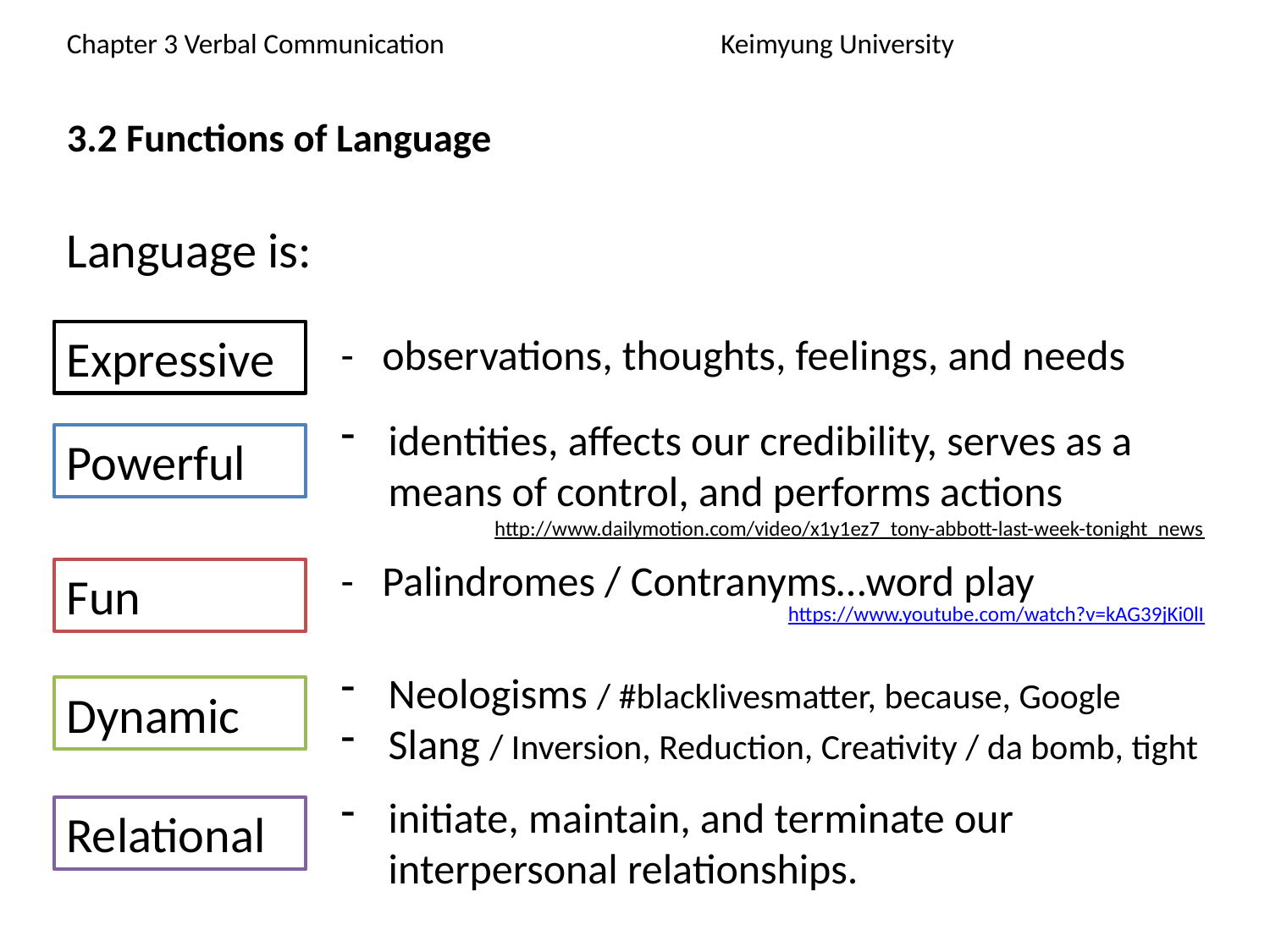

Chapter 3 Verbal Communication			   Keimyung University
3.2 Functions of Language
Language is:
Expressive
-   observations, thoughts, feelings, and needs
identities, affects our credibility, serves as a
     means of control, and performs actions
http://www.dailymotion.com/video/x1y1ez7_tony-abbott-last-week-tonight_news
Powerful
Fun
-   Palindromes / Contranyms…word play
	https://www.youtube.com/watch?v=kAG39jKi0lI
Neologisms / #blacklivesmatter, because, Google
Slang / Inversion, Reduction, Creativity / da bomb, tight
Dynamic
initiate, maintain, and terminate our
     interpersonal relationships.
Relational